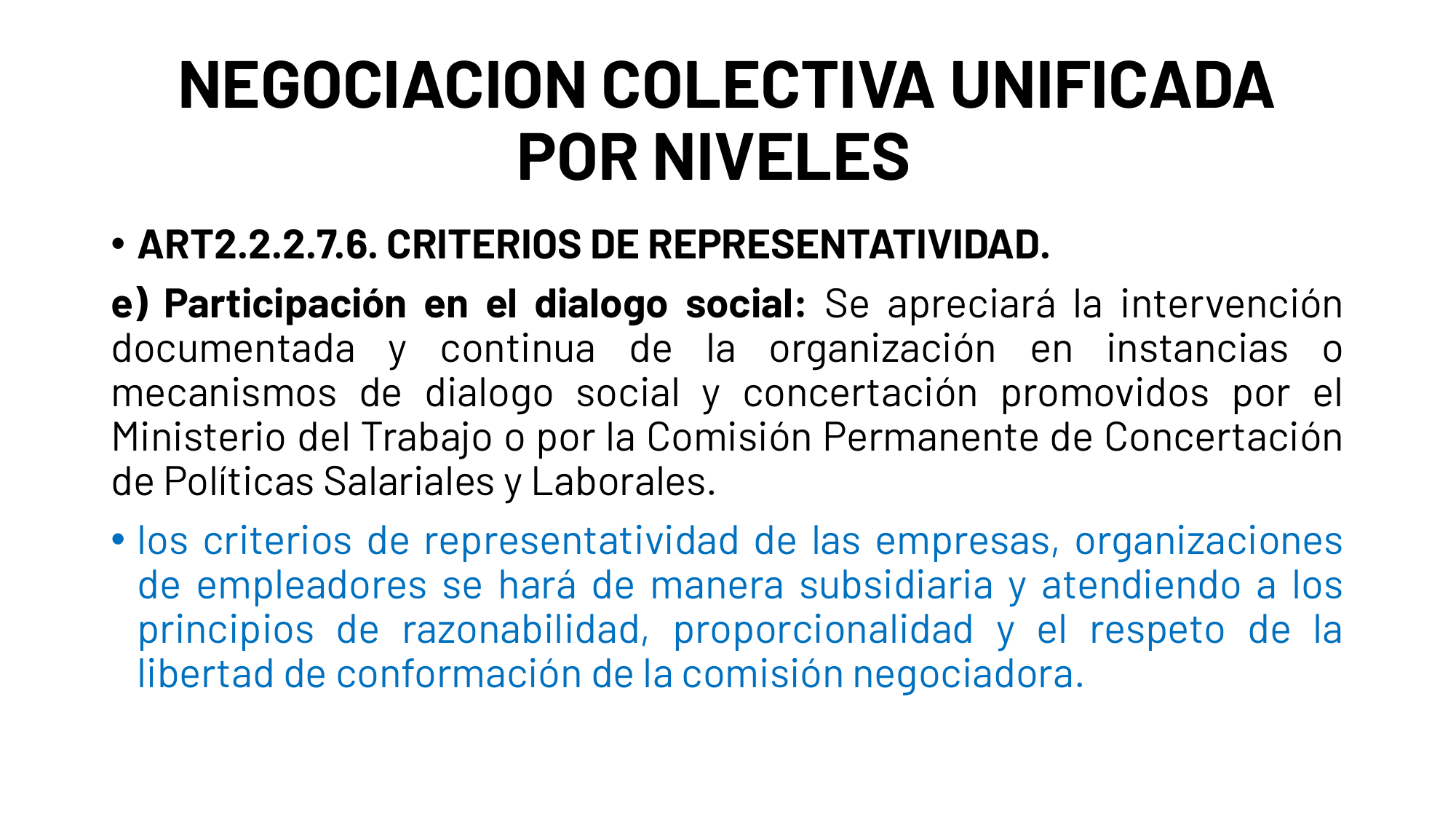

# NEGOCIACION COLECTIVA UNIFICADA POR NIVELES
ART2.2.2.7.6. CRITERIOS DE REPRESENTATIVIDAD.
e) Participación en el dialogo social: Se apreciará la intervención documentada y continua de la organización en instancias o mecanismos de dialogo social y concertación promovidos por el Ministerio del Trabajo o por la Comisión Permanente de Concertación de Políticas Salariales y Laborales.
los criterios de representatividad de las empresas, organizaciones de empleadores se hará de manera subsidiaria y atendiendo a los principios de razonabilidad, proporcionalidad y el respeto de la libertad de conformación de la comisión negociadora.